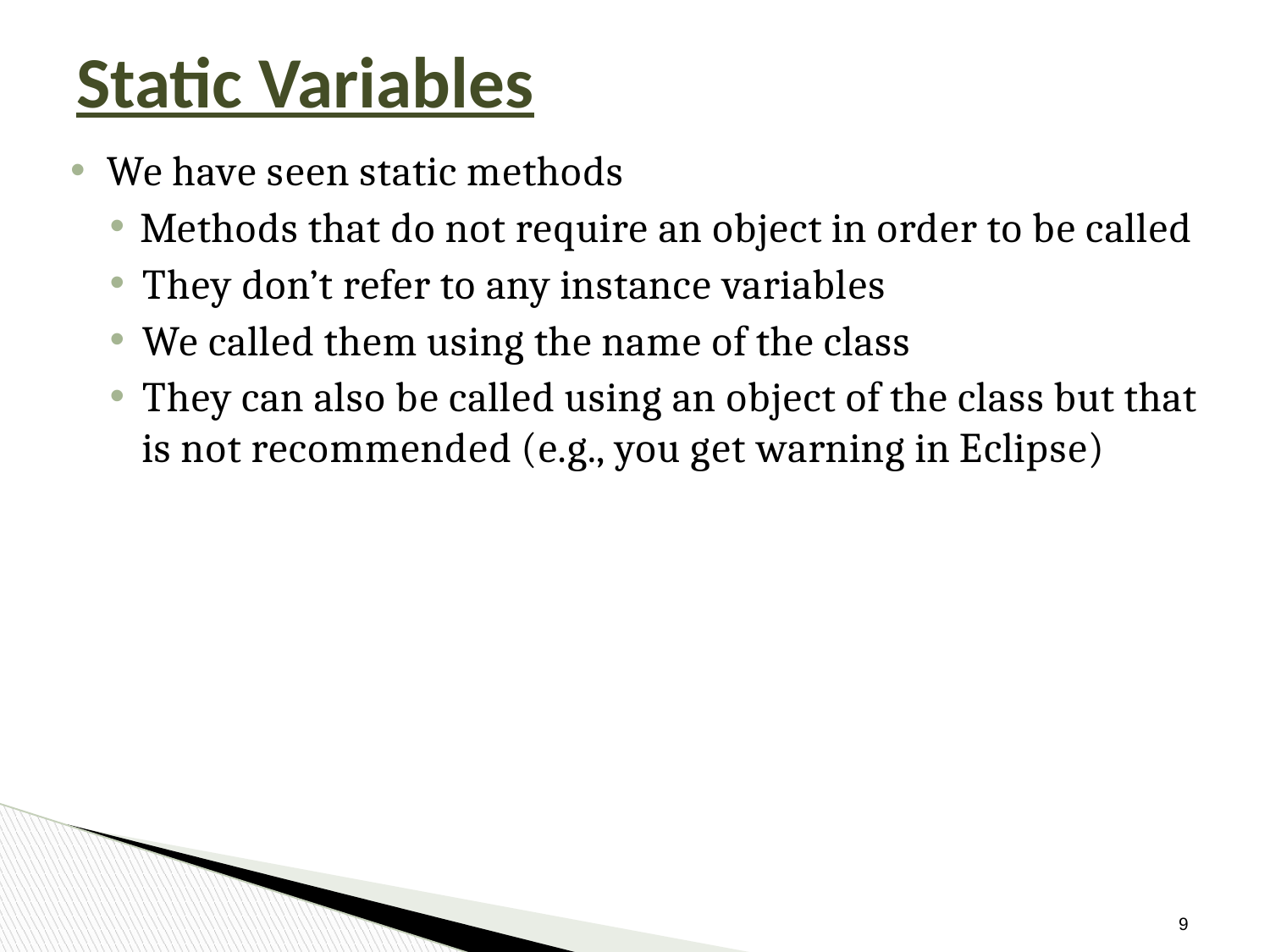

# Static Variables
We have seen static methods
Methods that do not require an object in order to be called
They don’t refer to any instance variables
We called them using the name of the class
They can also be called using an object of the class but that is not recommended (e.g., you get warning in Eclipse)
9